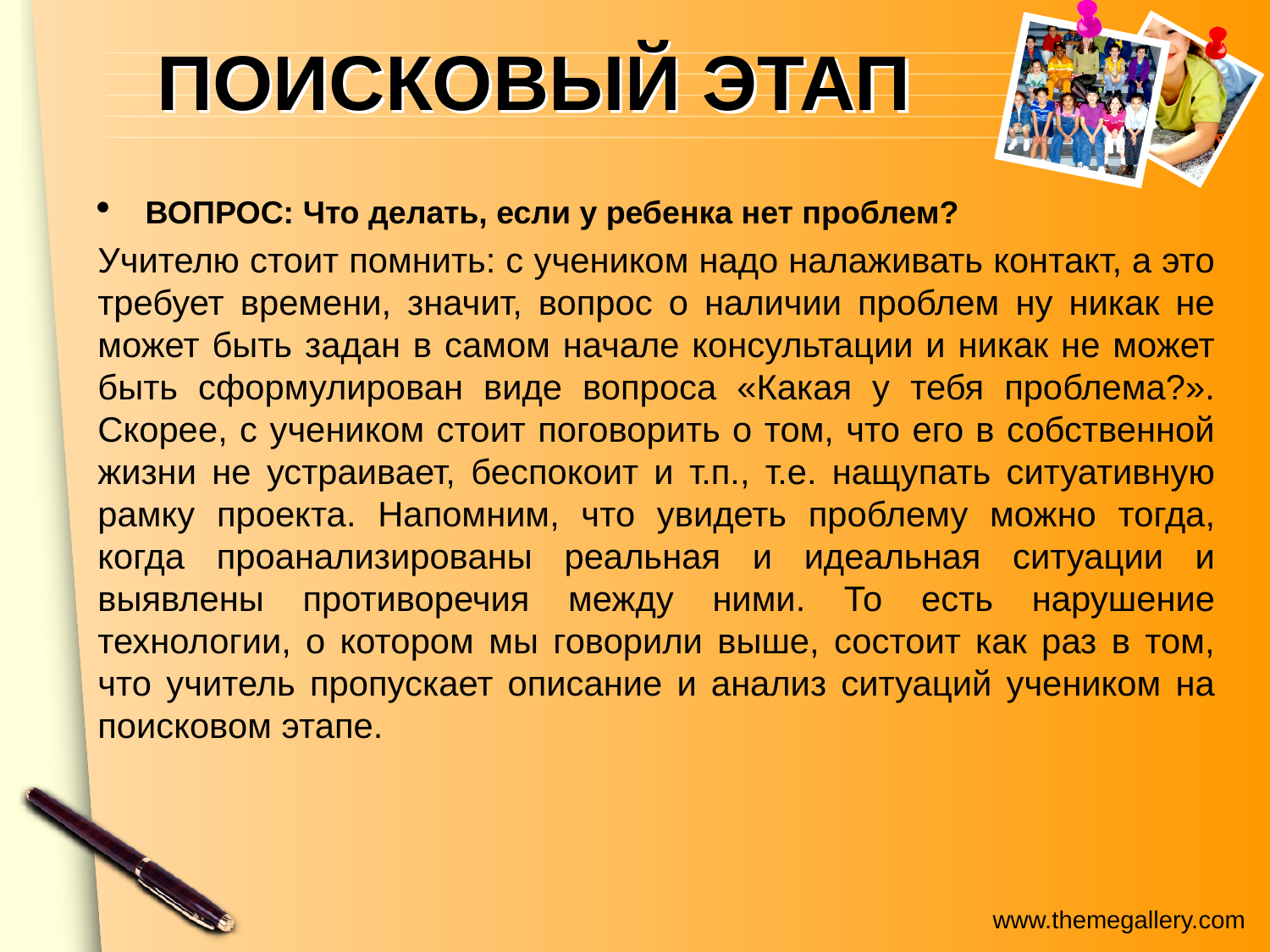

# ПОИСКОВЫЙ ЭТАП
ВОПРОС: Что делать, если у ребенка нет проблем?
Учителю стоит помнить: с учеником надо налаживать контакт, а это требует времени, значит, вопрос о наличии проблем ну никак не может быть задан в самом начале консультации и никак не может быть сформулирован виде вопроса «Какая у тебя проблема?». Скорее, с учеником стоит поговорить о том, что его в собственной жизни не устраивает, беспокоит и т.п., т.е. нащупать ситуативную рамку проекта. Напомним, что увидеть проблему можно тогда, когда проанализированы реальная и идеальная ситуации и выявлены противоречия между ними. То есть нарушение технологии, о котором мы говорили выше, состоит как раз в том, что учитель пропускает описание и анализ ситуаций учеником на поисковом этапе.